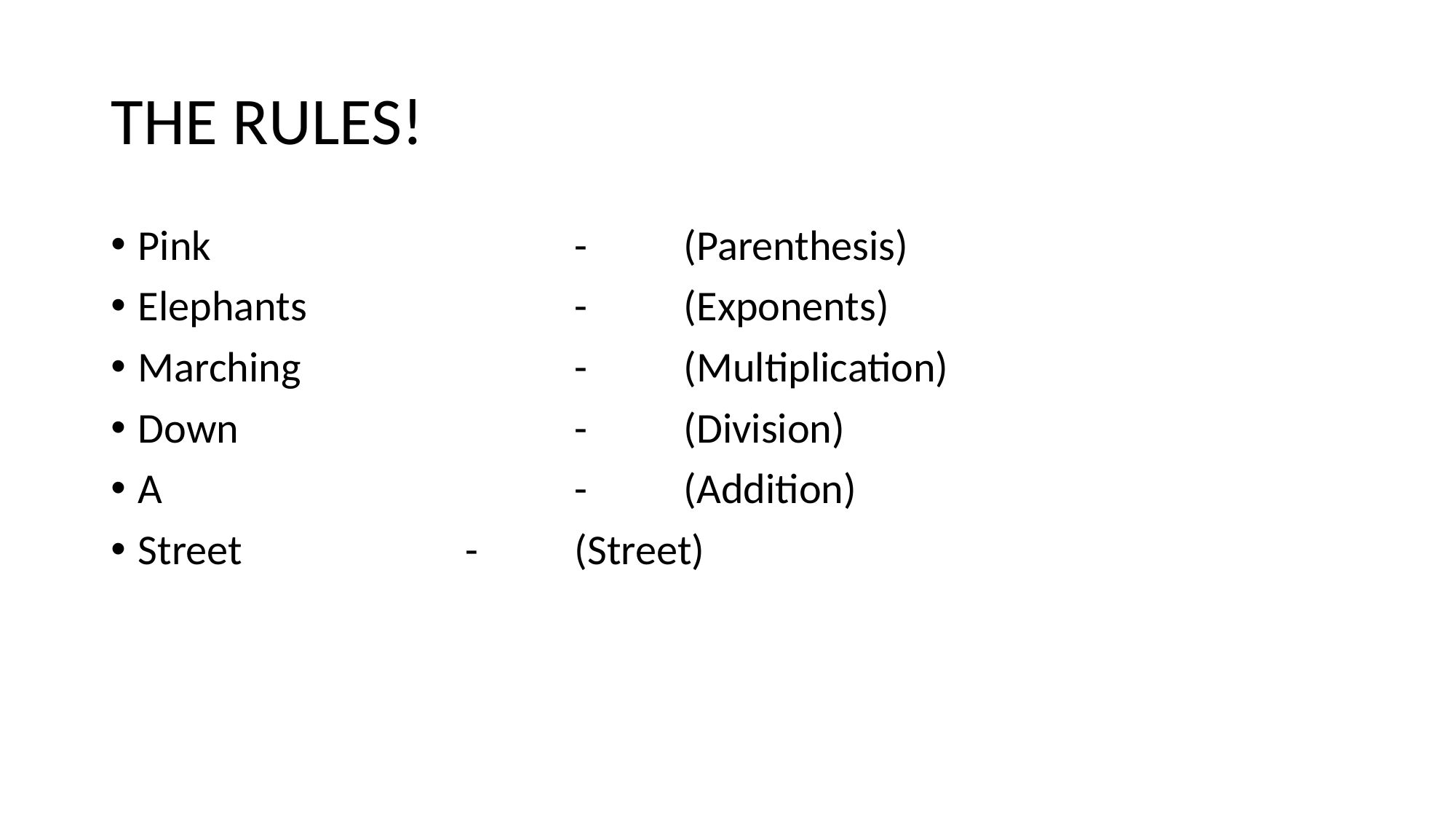

# THE RULES!
Pink				-	(Parenthesis)
Elephants			-	(Exponents)
Marching 			-	(Multiplication)
Down 			-	(Division)
A 				-	(Addition)
Street			-	(Street)